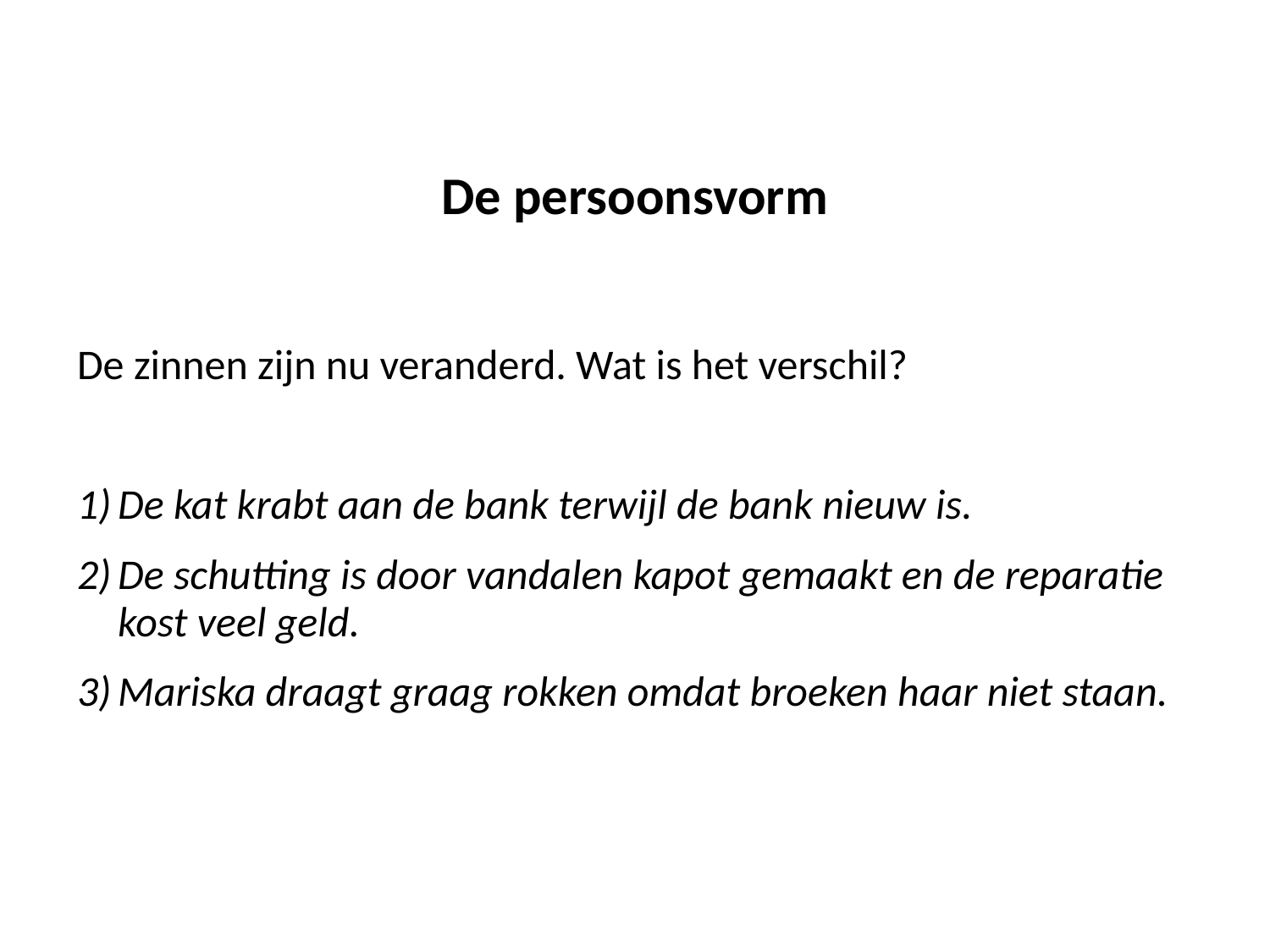

# De persoonsvorm

De zinnen zijn nu veranderd. Wat is het verschil?

De kat krabt aan de bank terwijl de bank nieuw is.
De schutting is door vandalen kapot gemaakt en de reparatie kost veel geld.
Mariska draagt graag rokken omdat broeken haar niet staan.